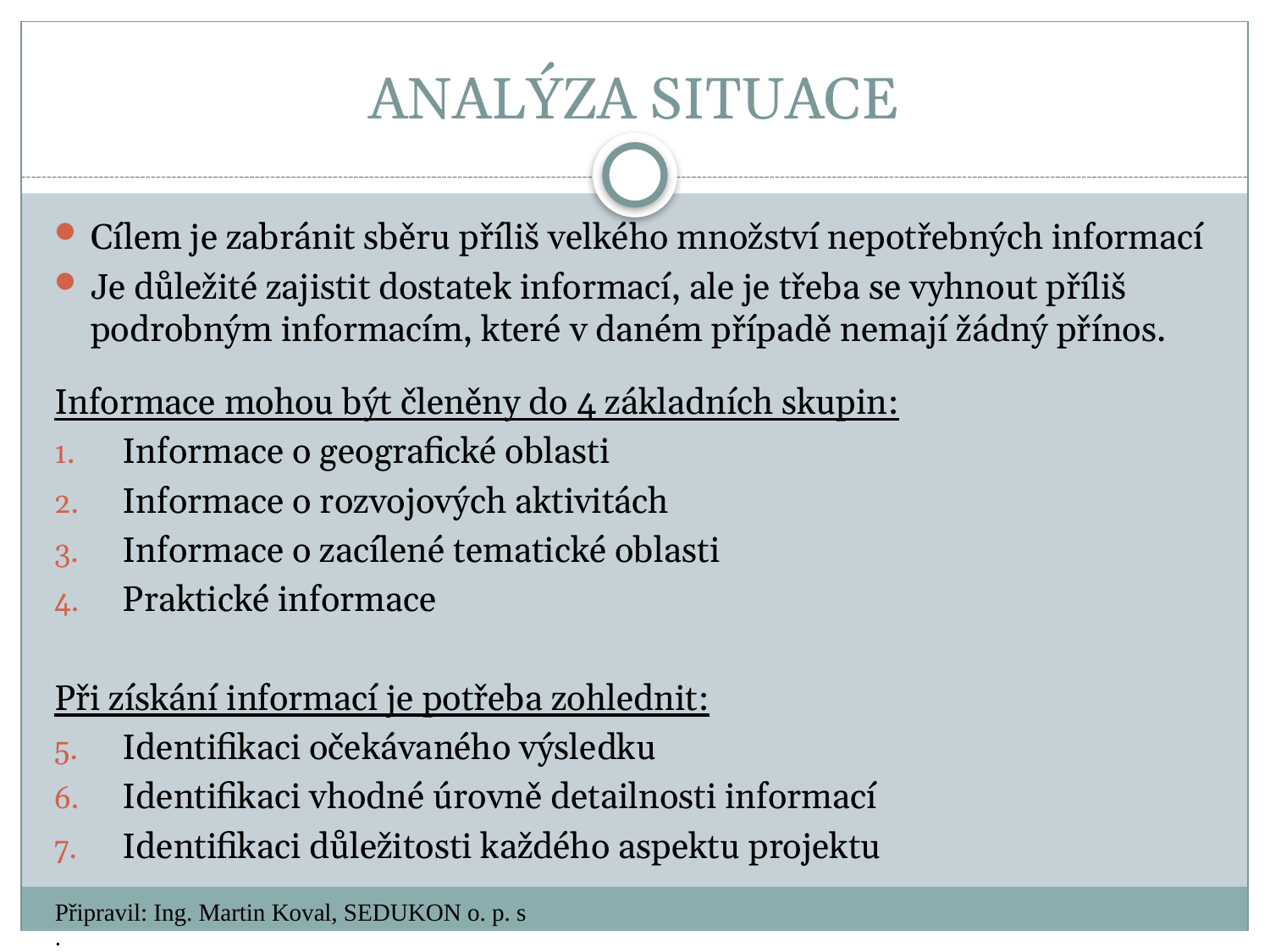

# ANALÝZA SITUACE
Cílem je zabránit sběru příliš velkého množství nepotřebných informací
Je důležité zajistit dostatek informací, ale je třeba se vyhnout příliš podrobným informacím, které v daném případě nemají žádný přínos.

Informace mohou být členěny do 4 základních skupin:
Informace o geografické oblasti
Informace o rozvojových aktivitách
Informace o zacílené tematické oblasti
Praktické informace

Při získání informací je potřeba zohlednit:
Identifikaci očekávaného výsledku
Identifikaci vhodné úrovně detailnosti informací
Identifikaci důležitosti každého aspektu projektu

Připravil: Ing. Martin Koval, SEDUKON o. p. s.